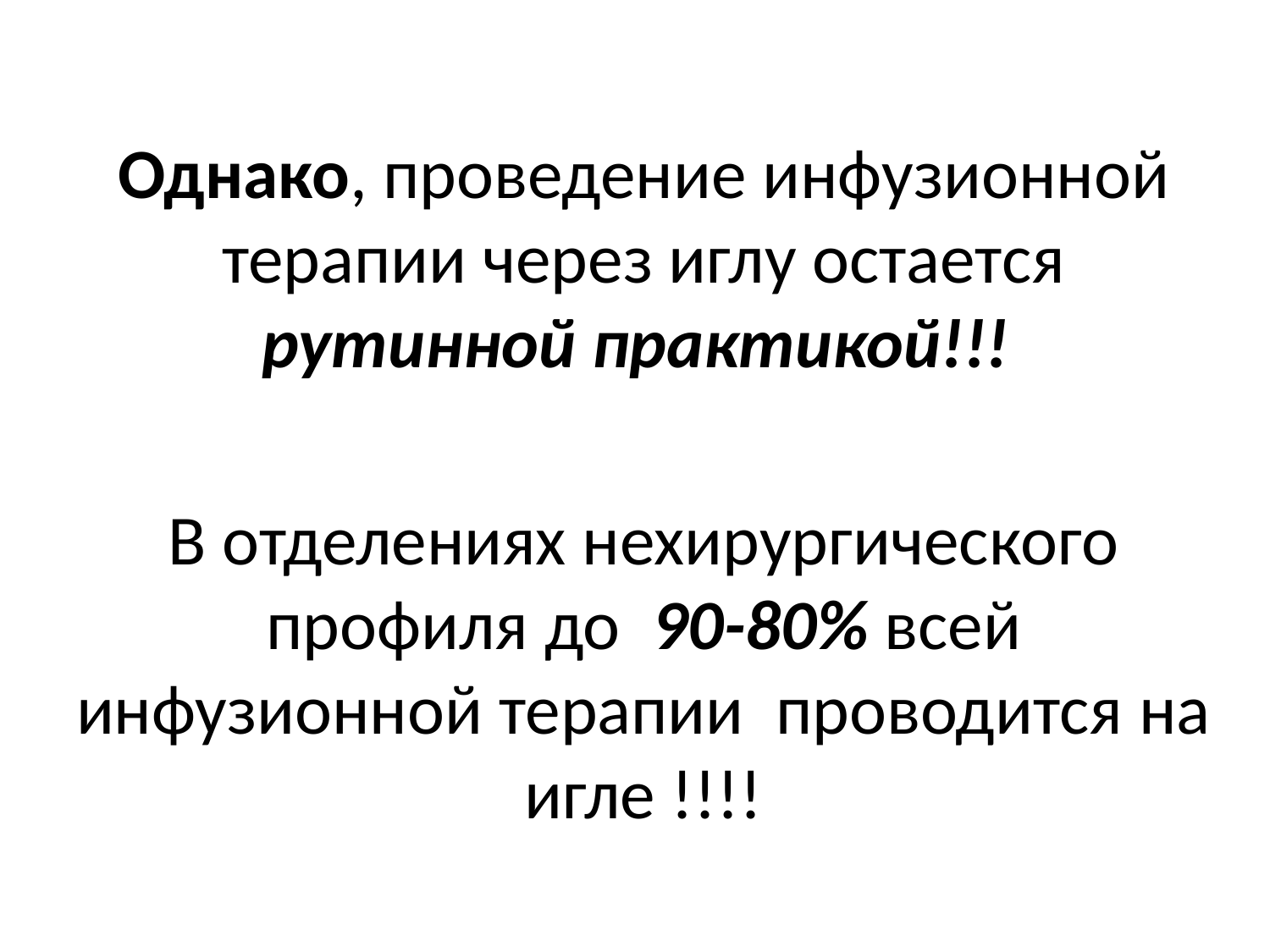

Однако, проведение инфузионной терапии через иглу остается рутинной практикой!!!

В отделениях нехирургического профиля до  90-80% всей инфузионной терапии  проводится на игле !!!!

9/8/2019